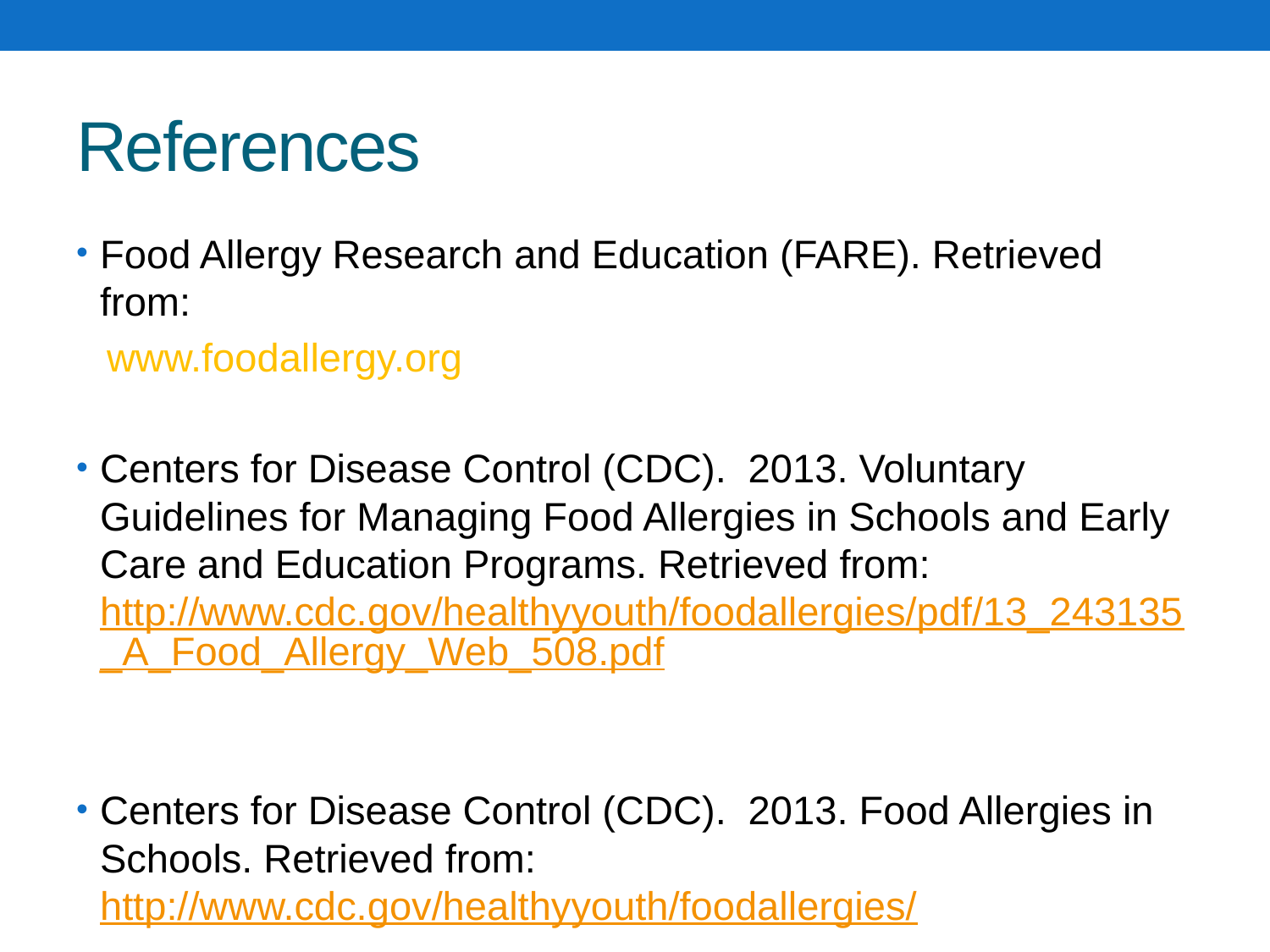

# References
Food Allergy Research and Education (FARE). Retrieved from:
www.foodallergy.org

Centers for Disease Control (CDC).  2013. Voluntary Guidelines for Managing Food Allergies in Schools and Early Care and Education Programs. Retrieved from: http://www.cdc.gov/healthyyouth/foodallergies/pdf/13_243135_A_Food_Allergy_Web_508.pdf

Centers for Disease Control (CDC).  2013. Food Allergies in Schools. Retrieved from: http://www.cdc.gov/healthyyouth/foodallergies/